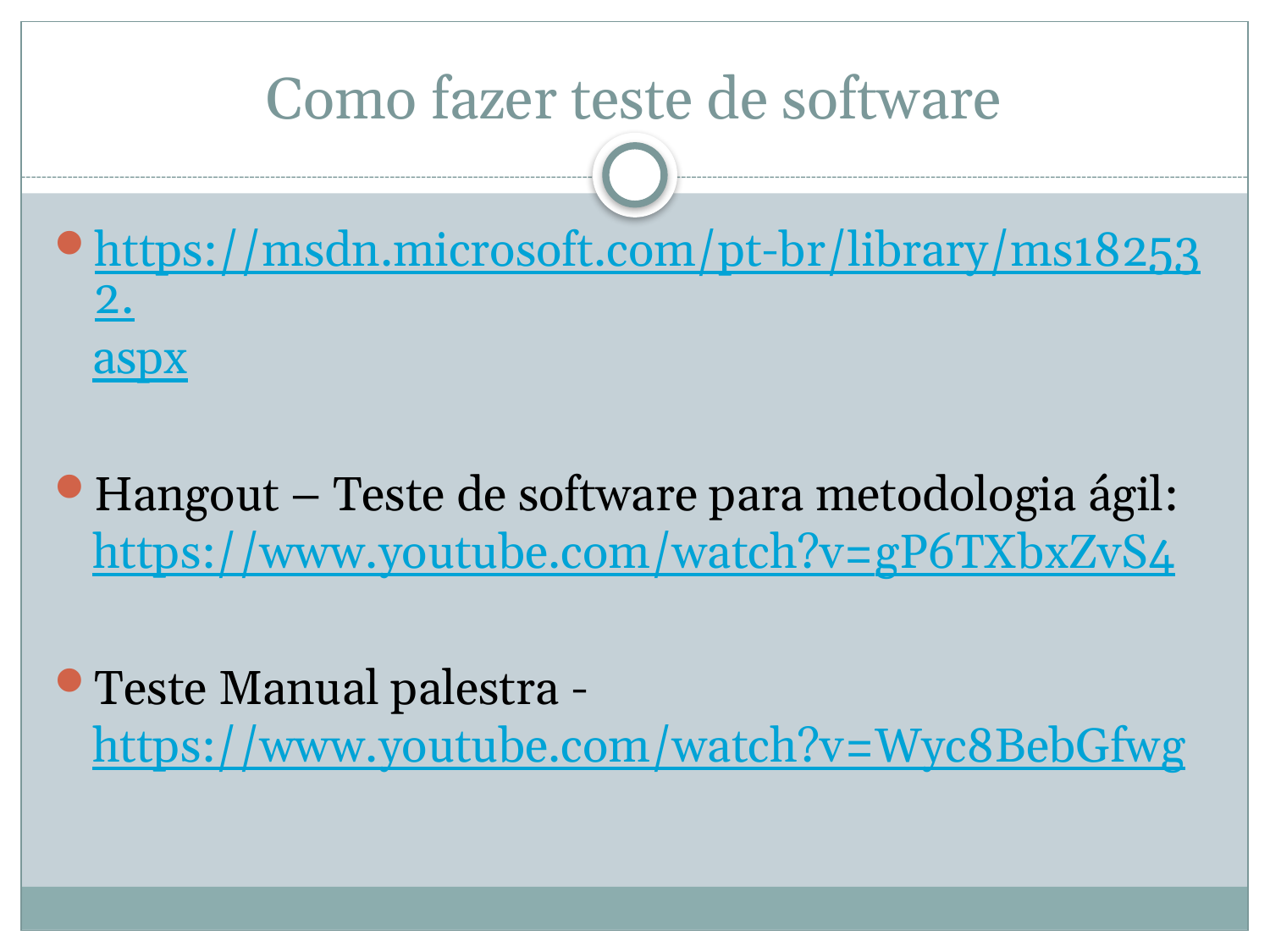

# Como fazer teste de software
https://msdn.microsoft.com/pt-br/library/ms182532.aspx

Hangout – Teste de software para metodologia ágil: https://www.youtube.com/watch?v=gP6TXbxZvS4

Teste Manual palestra - https://www.youtube.com/watch?v=Wyc8BebGfwg